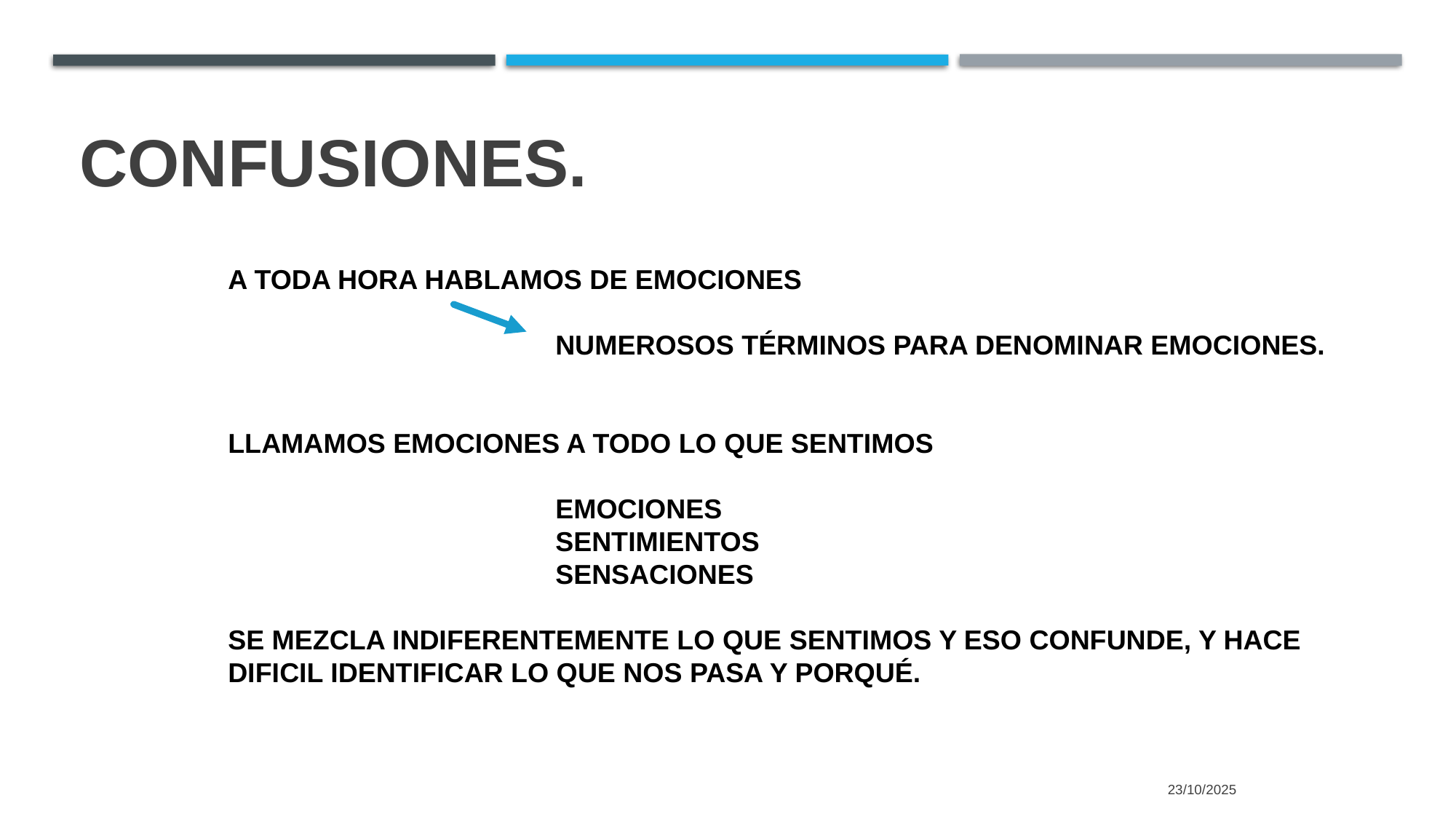

# CONFUSIONES.
A TODA HORA HABLAMOS DE EMOCIONES

			NUMEROSOS TÉRMINOS PARA DENOMINAR EMOCIONES.

LLAMAMOS EMOCIONES A TODO LO QUE SENTIMOS

			EMOCIONES
			SENTIMIENTOS
			SENSACIONES

SE MEZCLA INDIFERENTEMENTE LO QUE SENTIMOS Y ESO CONFUNDE, Y HACE DIFICIL IDENTIFICAR LO QUE NOS PASA Y PORQUÉ.
23/10/2025